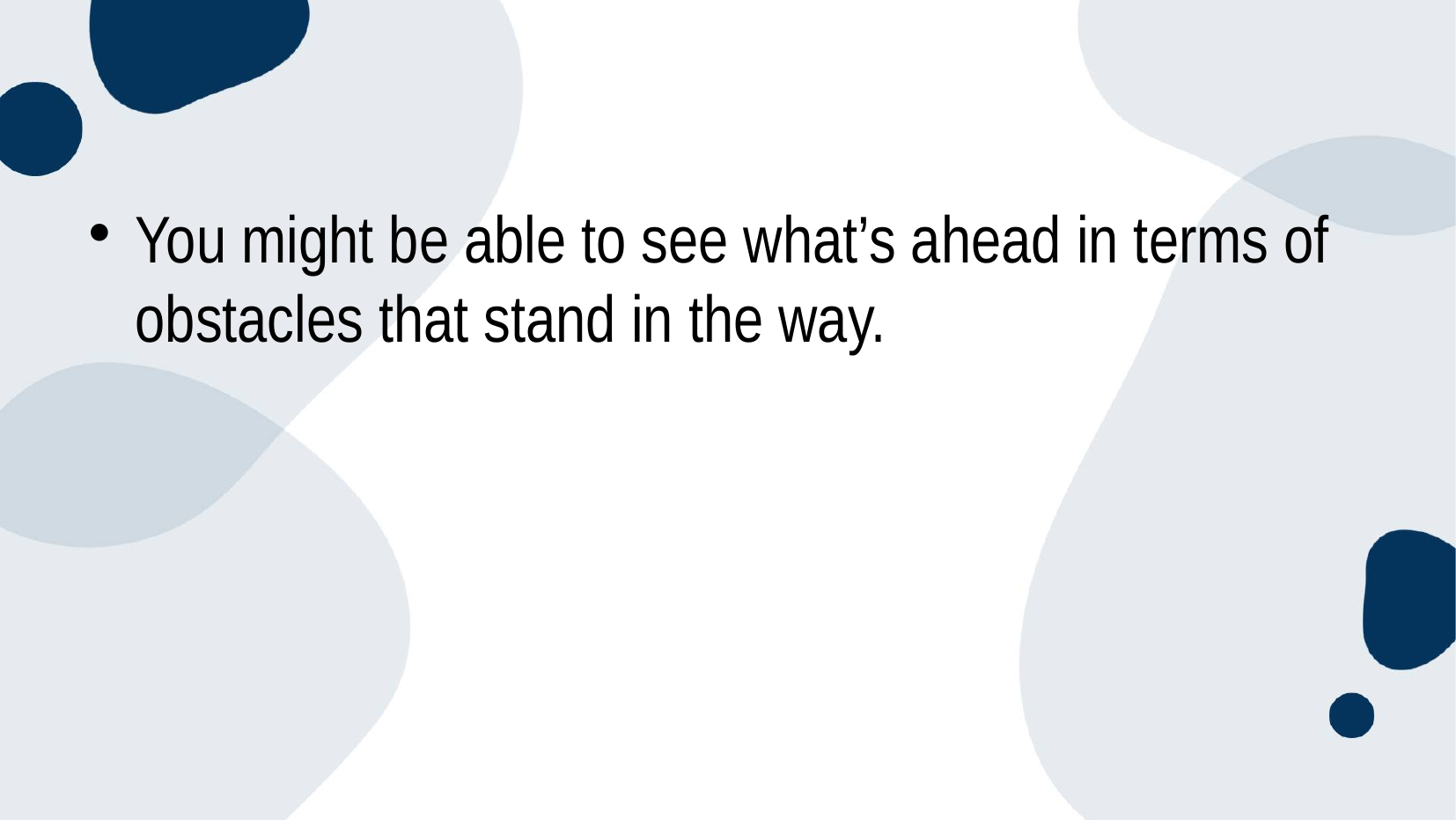

#
You might be able to see what’s ahead in terms of obstacles that stand in the way.